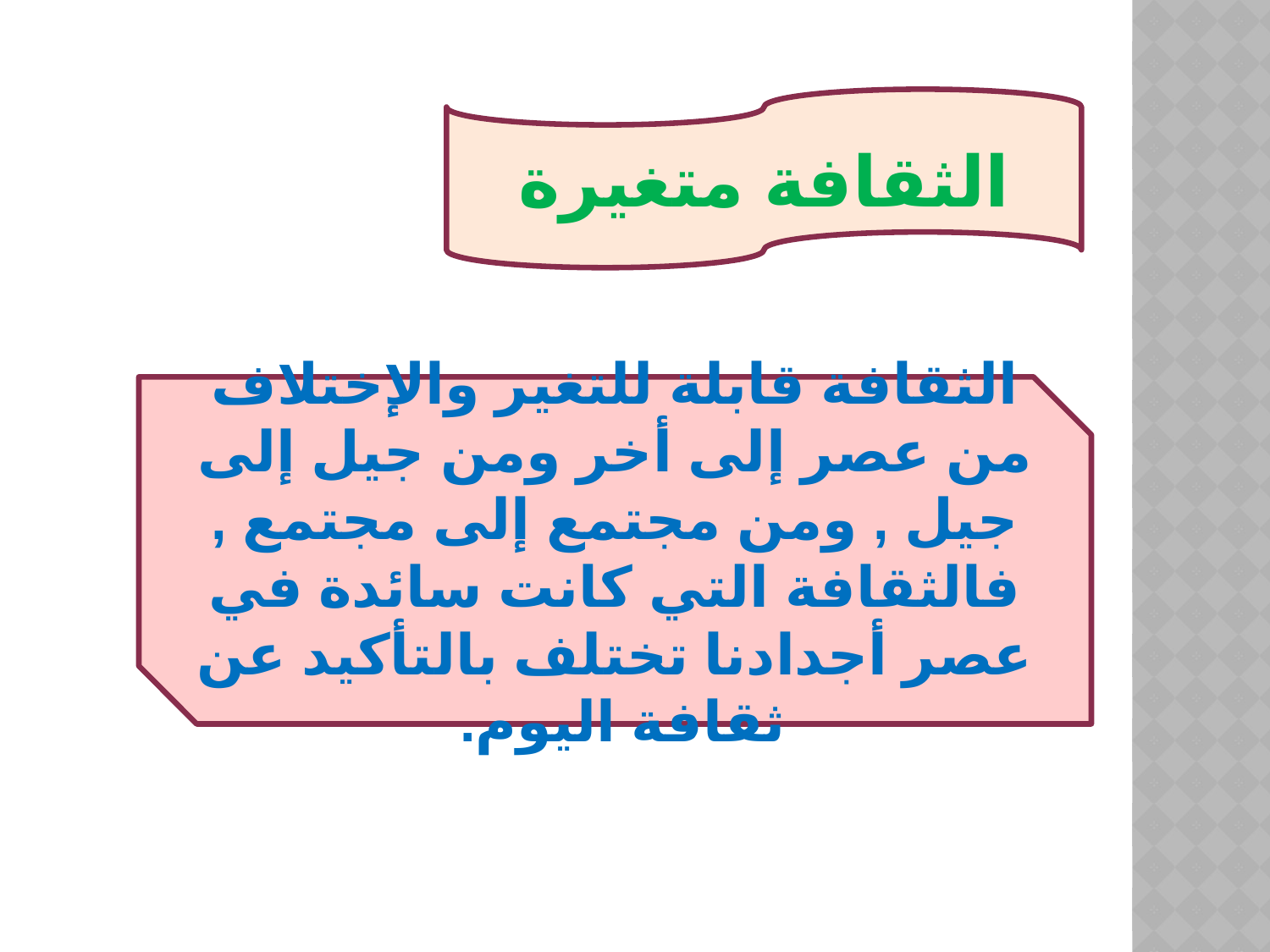

الثقافة متغيرة
الثقافة قابلة للتغير والإختلاف من عصر إلى أخر ومن جيل إلى جيل , ومن مجتمع إلى مجتمع , فالثقافة التي كانت سائدة في عصر أجدادنا تختلف بالتأكيد عن ثقافة اليوم.